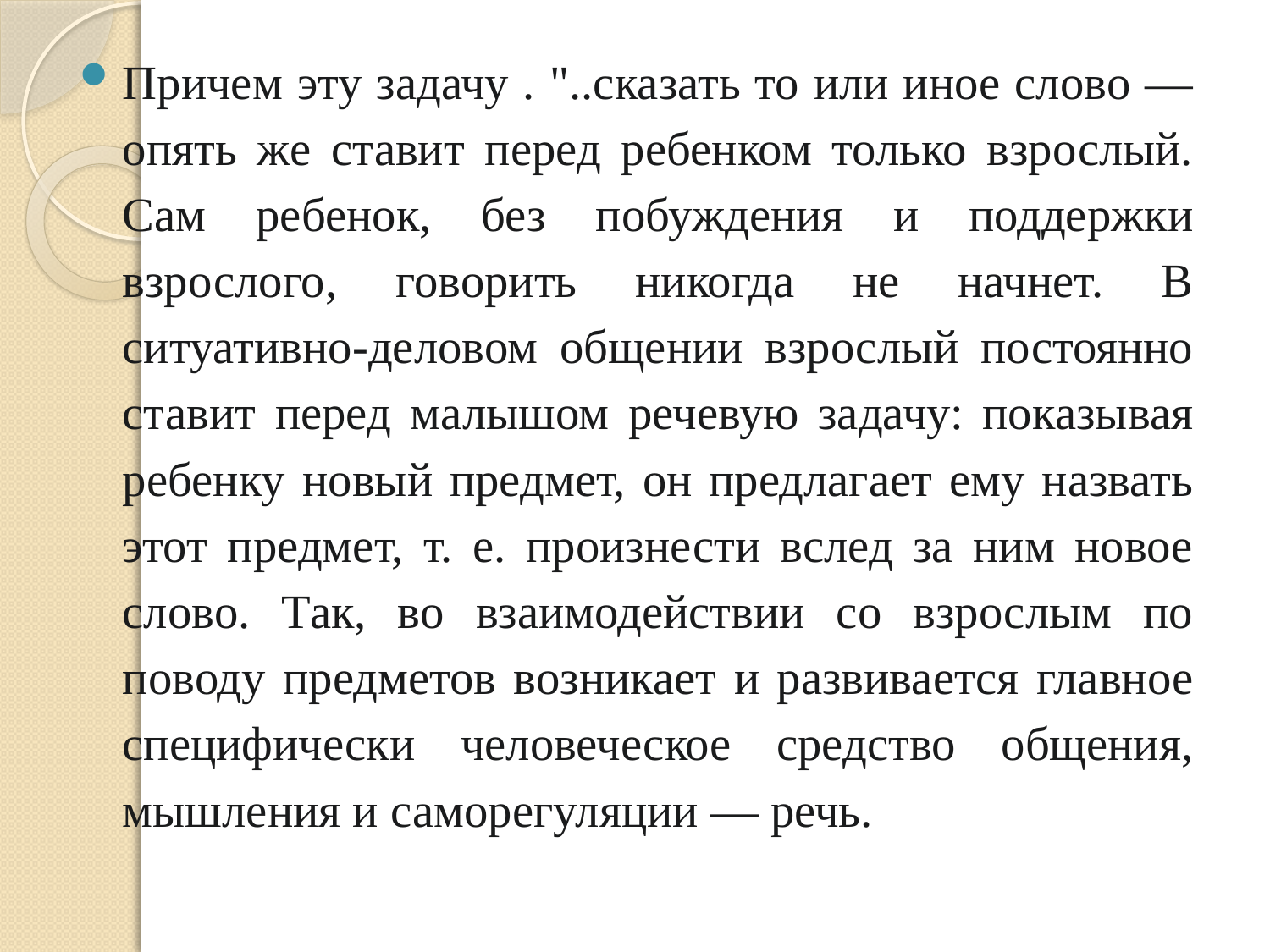

Причем эту задачу . "..сказать то или иное слово — опять же ставит перед ребенком только взрослый. Сам ребенок, без побуждения и поддержки взрослого, говорить никогда не начнет. В ситуативно-деловом общении взрослый постоянно ставит перед малышом речевую задачу: показывая ребенку новый предмет, он предлагает ему назвать этот предмет, т. е. произнести вслед за ним новое слово. Так, во взаимодействии со взрослым по поводу предметов возникает и развивается главное специфически человеческое средство общения, мышления и саморегуляции — речь.